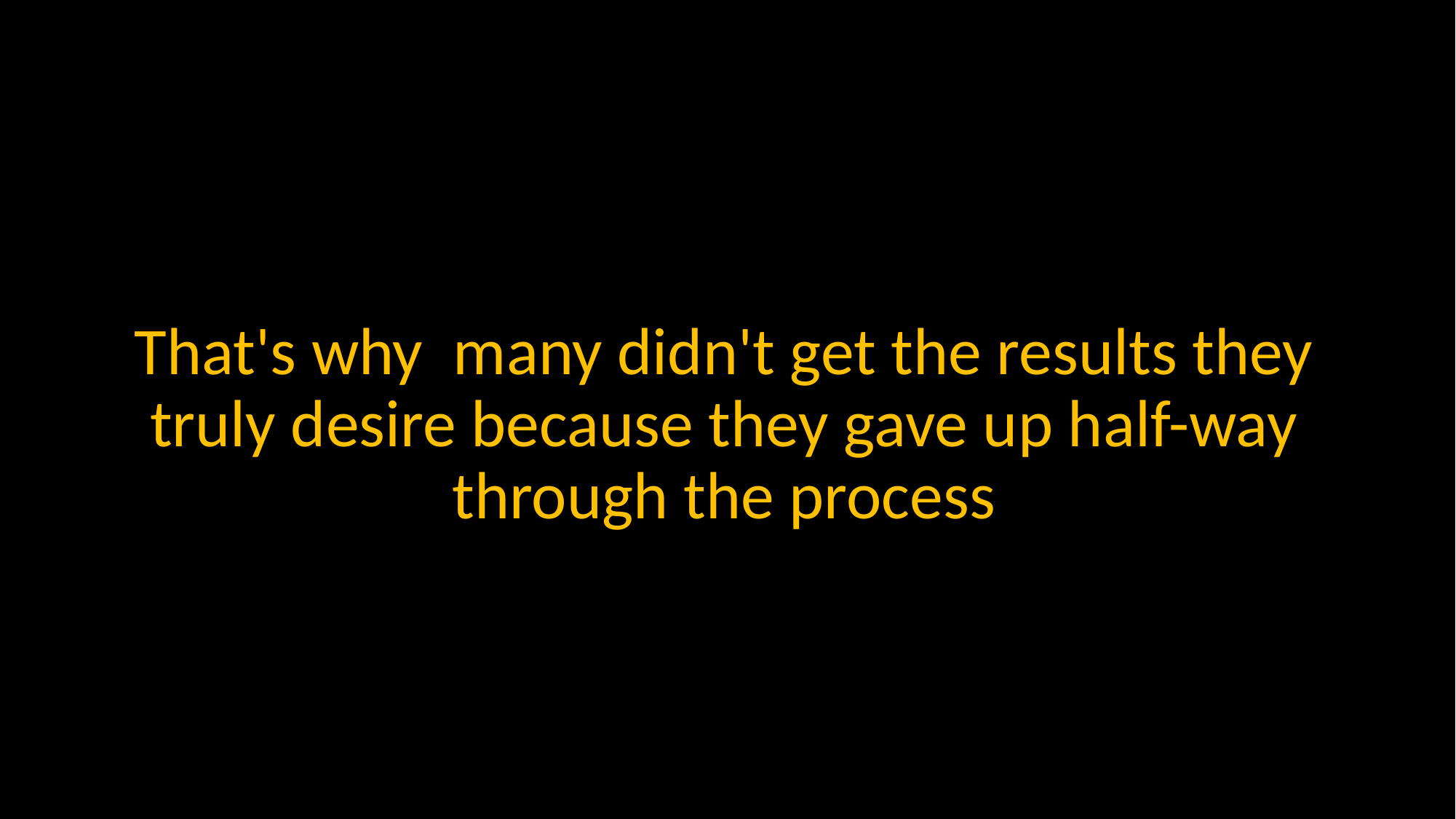

That's why  many didn't get the results they truly desire because they gave up half-way through the process